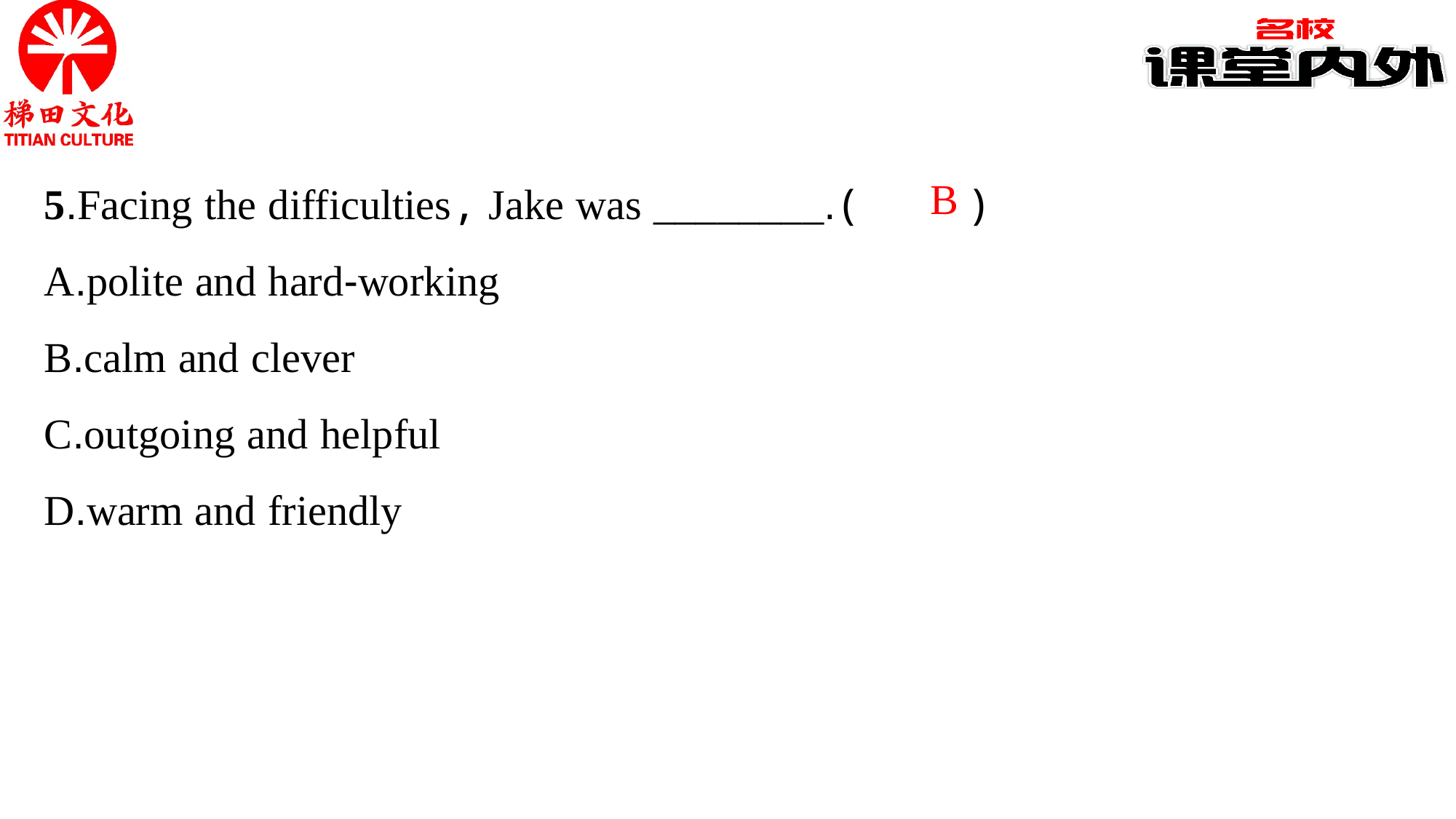

5.Facing the difficulties, Jake was ________.(　　)
A.polite and hard-working
B.calm and clever
C.outgoing and helpful
D.warm and friendly
B